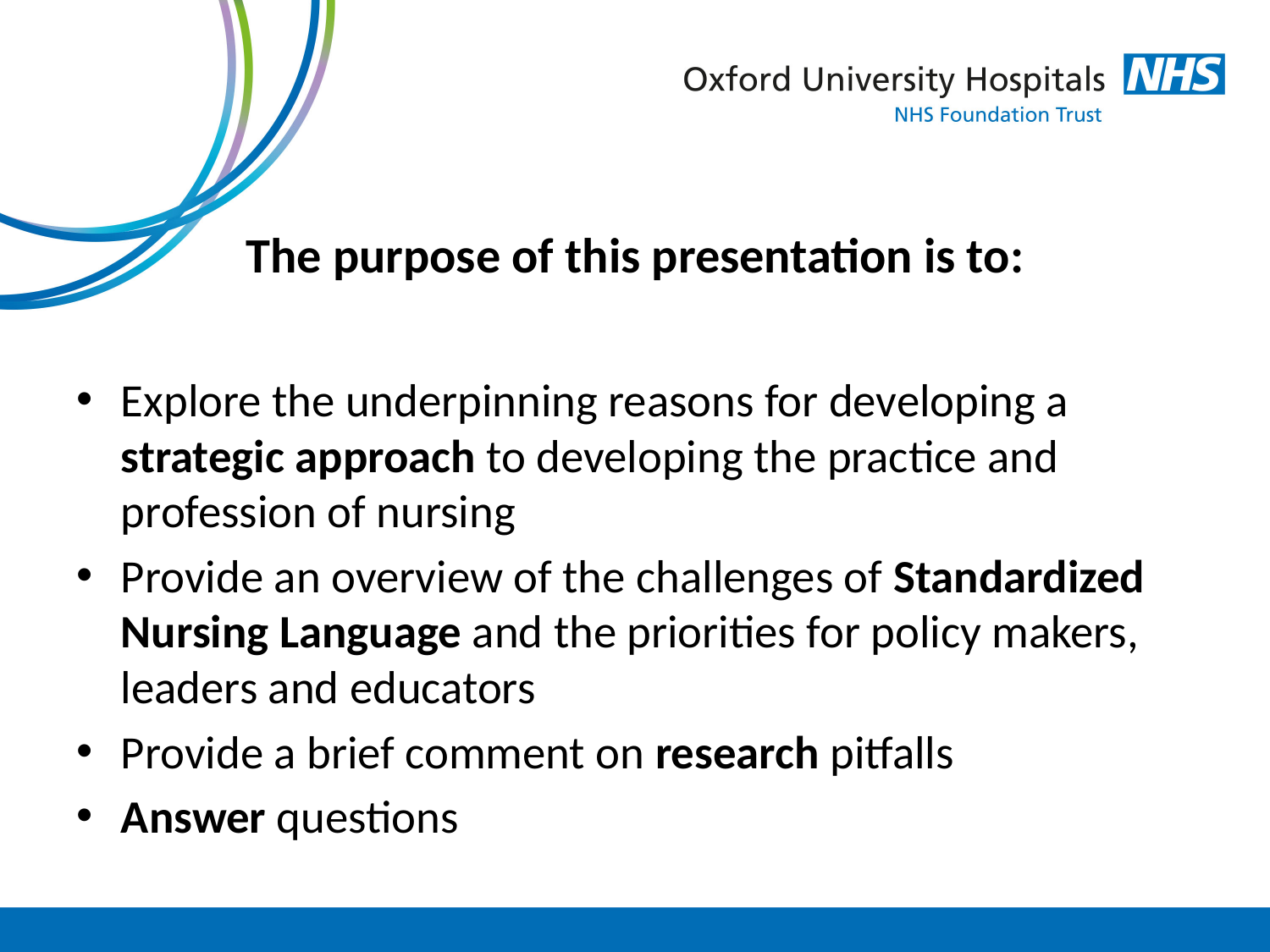

# The purpose of this presentation is to:
Explore the underpinning reasons for developing a strategic approach to developing the practice and profession of nursing
Provide an overview of the challenges of Standardized Nursing Language and the priorities for policy makers, leaders and educators
Provide a brief comment on research pitfalls
Answer questions